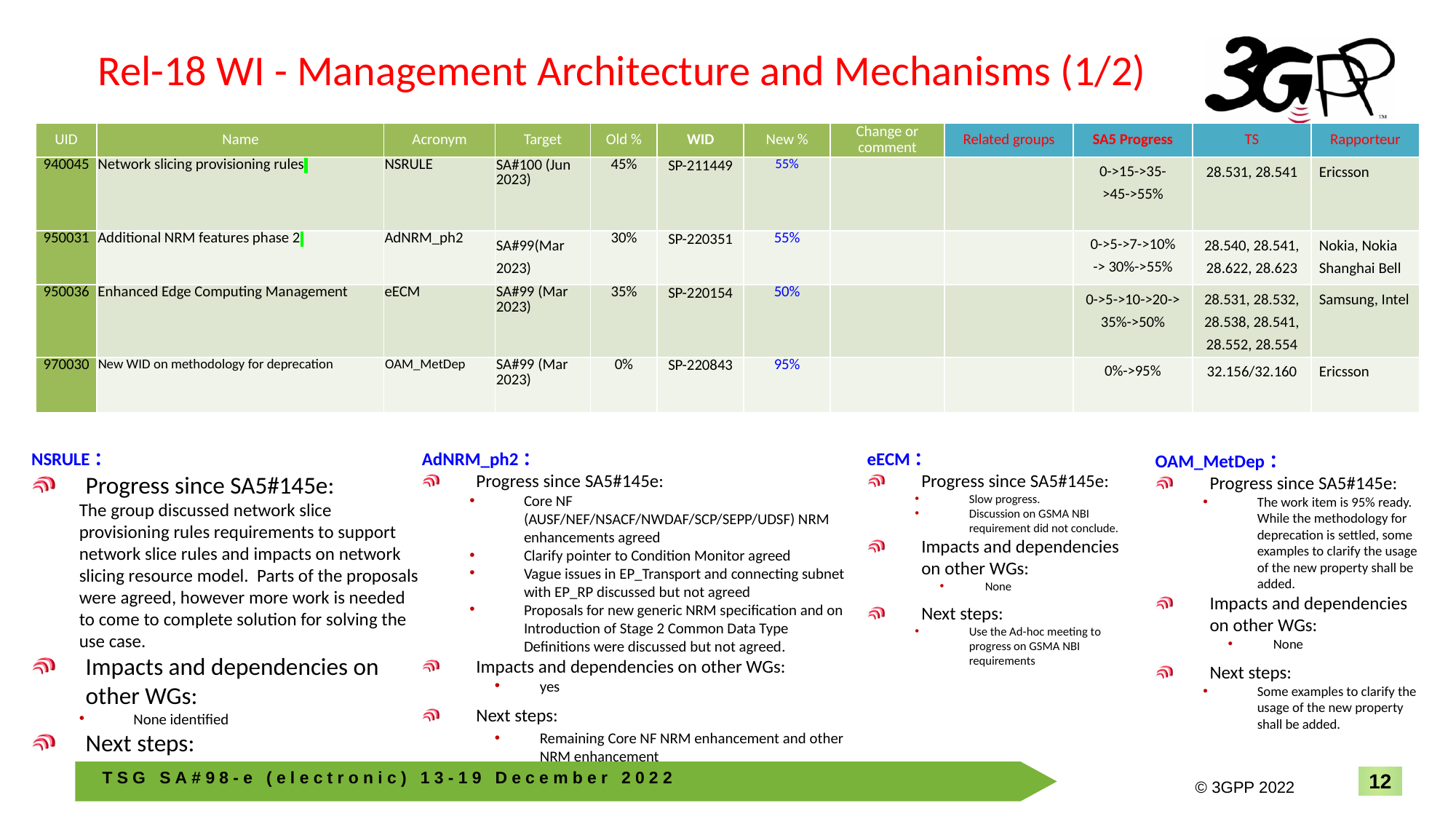

# Rel-18 WI - Management Architecture and Mechanisms (1/2)
| UID | Name | Acronym | Target | Old % | WID | New % | Change or comment | Related groups | SA5 Progress | TS | Rapporteur |
| --- | --- | --- | --- | --- | --- | --- | --- | --- | --- | --- | --- |
| 940045 | Network slicing provisioning rules | NSRULE | SA#100 (Jun 2023) | 45% | SP-211449 | 55% |  |  | 0->15->35->45->55% | 28.531, 28.541 | Ericsson |
| 950031 | Additional NRM features phase 2 | AdNRM\_ph2 | SA#99(Mar 2023) | 30% | SP-220351 | 55% |  |  | 0->5->7->10% -> 30%->55% | 28.540, 28.541, 28.622, 28.623 | Nokia, Nokia Shanghai Bell |
| 950036 | Enhanced Edge Computing Management | eECM | SA#99 (Mar 2023) | 35% | SP-220154 | 50% |  |  | 0->5->10->20-> 35%->50% | 28.531, 28.532, 28.538, 28.541, 28.552, 28.554 | Samsung, Intel |
| 970030 | New WID on methodology for deprecation | OAM\_MetDep | SA#99 (Mar 2023) | 0% | SP-220843 | 95% |  |  | 0%->95% | 32.156/32.160 | Ericsson |
AdNRM_ph2：
Progress since SA5#145e:
Core NF (AUSF/NEF/NSACF/NWDAF/SCP/SEPP/UDSF) NRM enhancements agreed
Clarify pointer to Condition Monitor agreed
Vague issues in EP_Transport and connecting subnet with EP_RP discussed but not agreed
Proposals for new generic NRM specification and on Introduction of Stage 2 Common Data Type Definitions were discussed but not agreed.
Impacts and dependencies on other WGs:
yes
Next steps:
Remaining Core NF NRM enhancement and other NRM enhancement
eECM：
Progress since SA5#145e:
Slow progress.
Discussion on GSMA NBI requirement did not conclude.
Impacts and dependencies on other WGs:
None
Next steps:
Use the Ad-hoc meeting to progress on GSMA NBI requirements
NSRULE：
Progress since SA5#145e:
The group discussed network slice provisioning rules requirements to support network slice rules and impacts on network slicing resource model.  Parts of the proposals were agreed, however more work is needed to come to complete solution for solving the use case.
Impacts and dependencies on other WGs:
None identified
Next steps:
OAM_MetDep：
Progress since SA5#145e:
The work item is 95% ready. While the methodology for deprecation is settled, some examples to clarify the usage of the new property shall be added.
Impacts and dependencies on other WGs:
None
Next steps:
Some examples to clarify the usage of the new property shall be added.